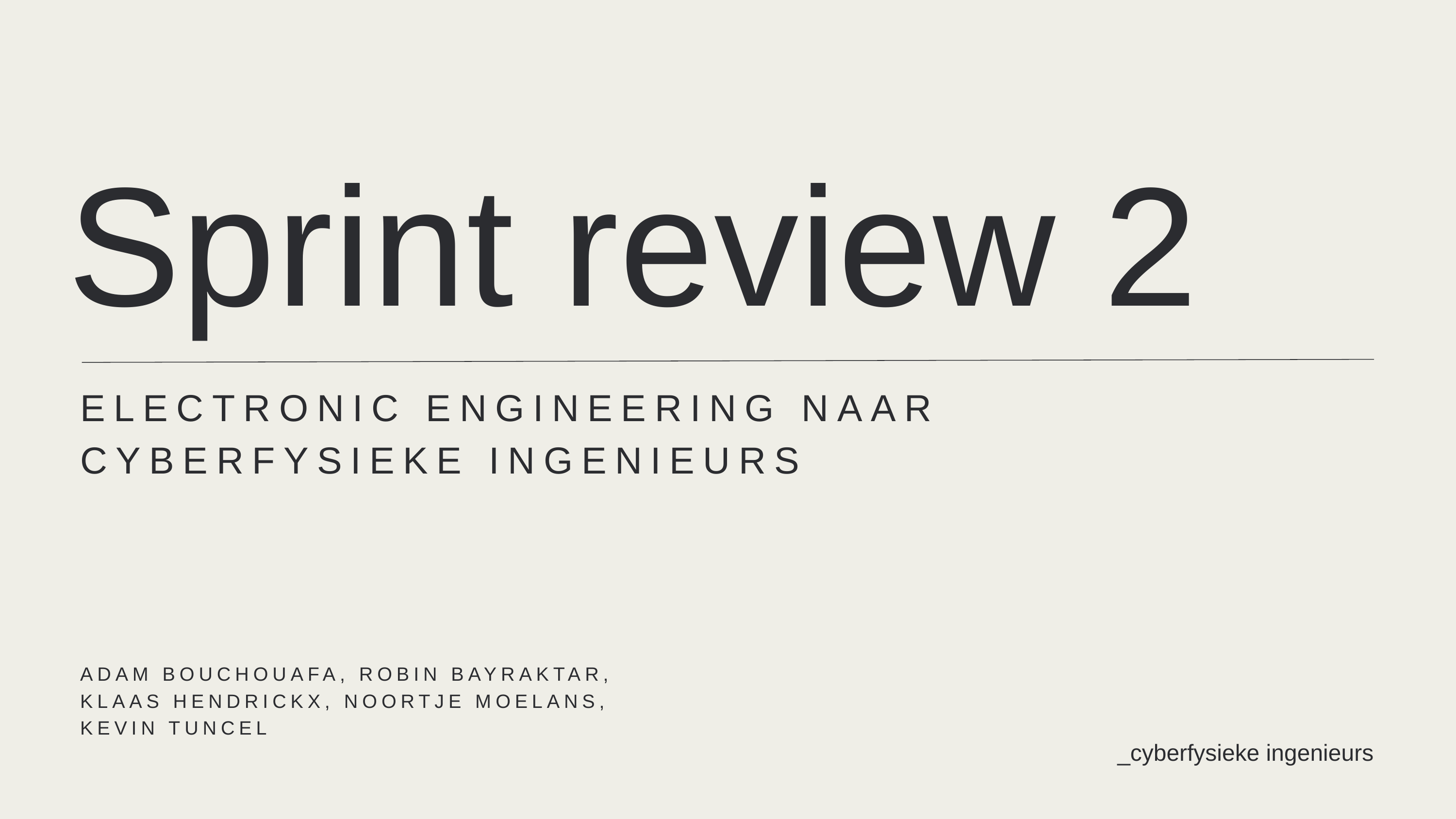

Sprint review 2

ELECTRONIC ENGINEERING NAAR CYBERFYSIEKE INGENIEURS
ADAM BOUCHOUAFA, ROBIN BAYRAKTAR,
KLAAS HENDRICKX, NOORTJE MOELANS,
KEVIN TUNCEL
_cyberfysieke ingenieurs